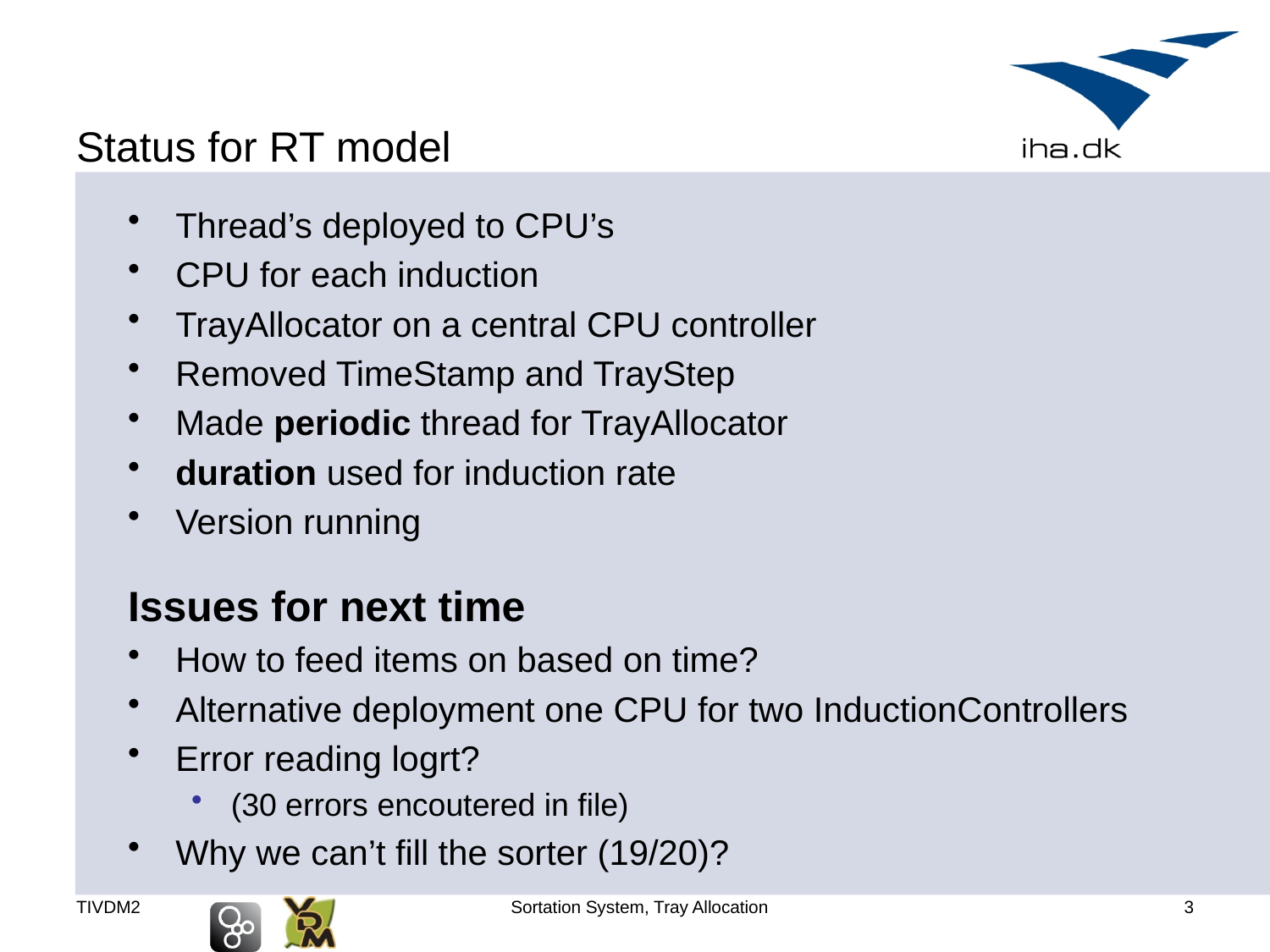

# Status for RT model
Thread’s deployed to CPU’s
CPU for each induction
TrayAllocator on a central CPU controller
Removed TimeStamp and TrayStep
Made periodic thread for TrayAllocator
duration used for induction rate
Version running

Issues for next time
How to feed items on based on time?
Alternative deployment one CPU for two InductionControllers
Error reading logrt?
(30 errors encoutered in file)
Why we can’t fill the sorter (19/20)?
TIVDM2
Sortation System, Tray Allocation
3